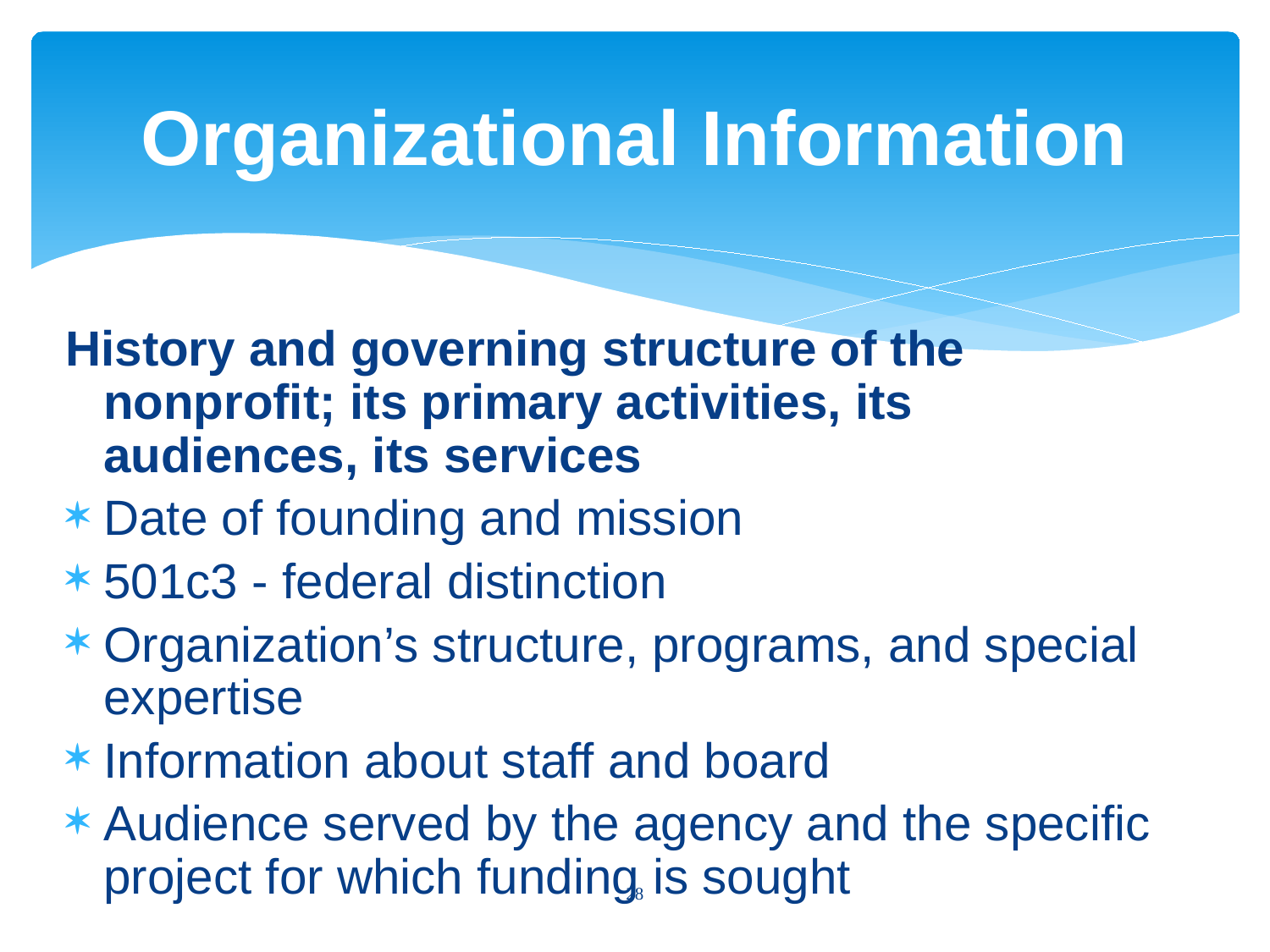

# Organizational Information
History and governing structure of the nonprofit; its primary activities, its audiences, its services
Date of founding and mission
501c3 - federal distinction
Organization’s structure, programs, and special expertise
Information about staff and board
Audience served by the agency and the specific project for which funding is sought
28